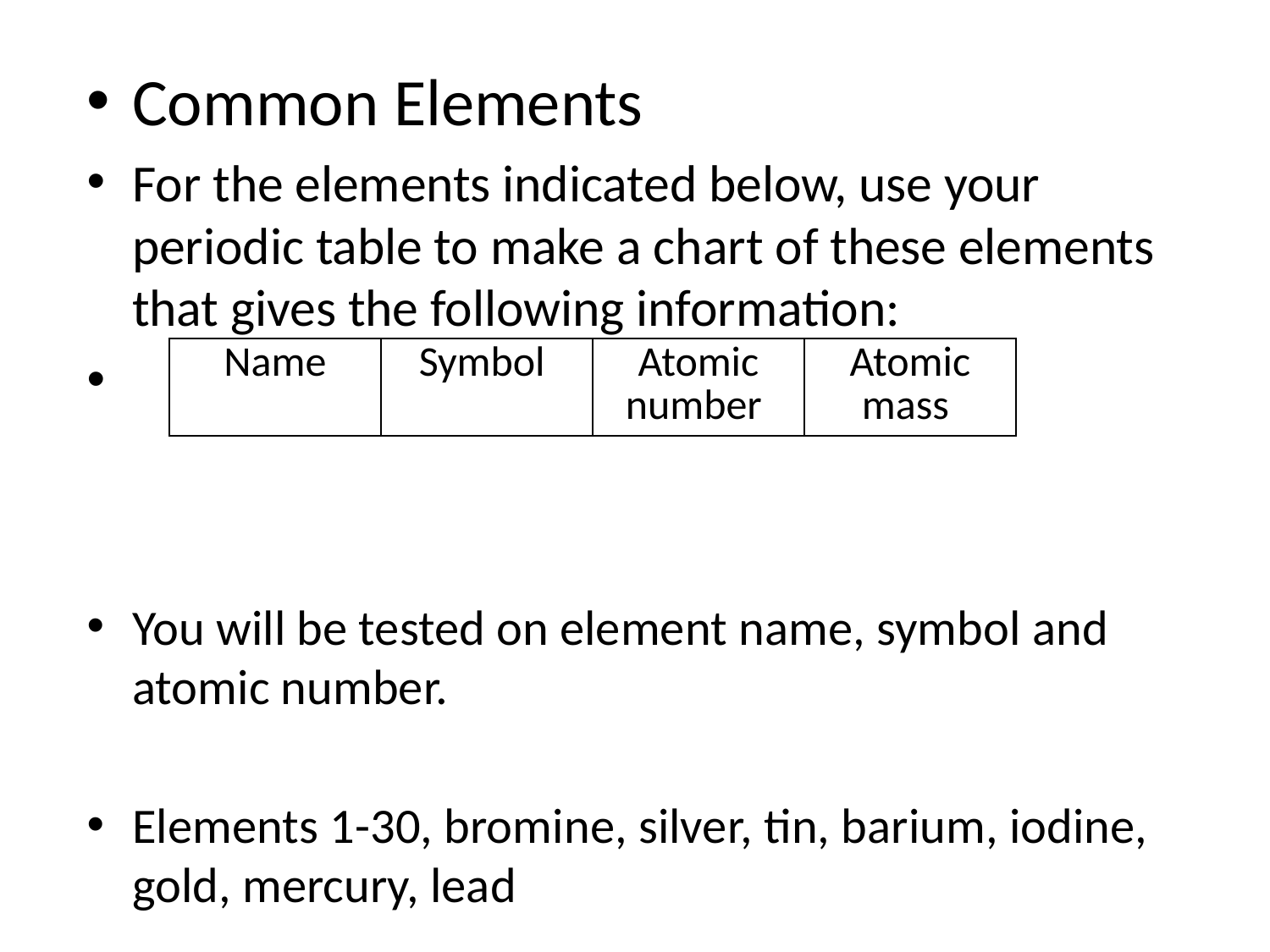

Common Elements
For the elements indicated below, use your periodic table to make a chart of these elements that gives the following information:

You will be tested on element name, symbol and atomic number.

Elements 1-30, bromine, silver, tin, barium, iodine, gold, mercury, lead

| Name | Symbol | Atomic number | Atomic mass |
| --- | --- | --- | --- |